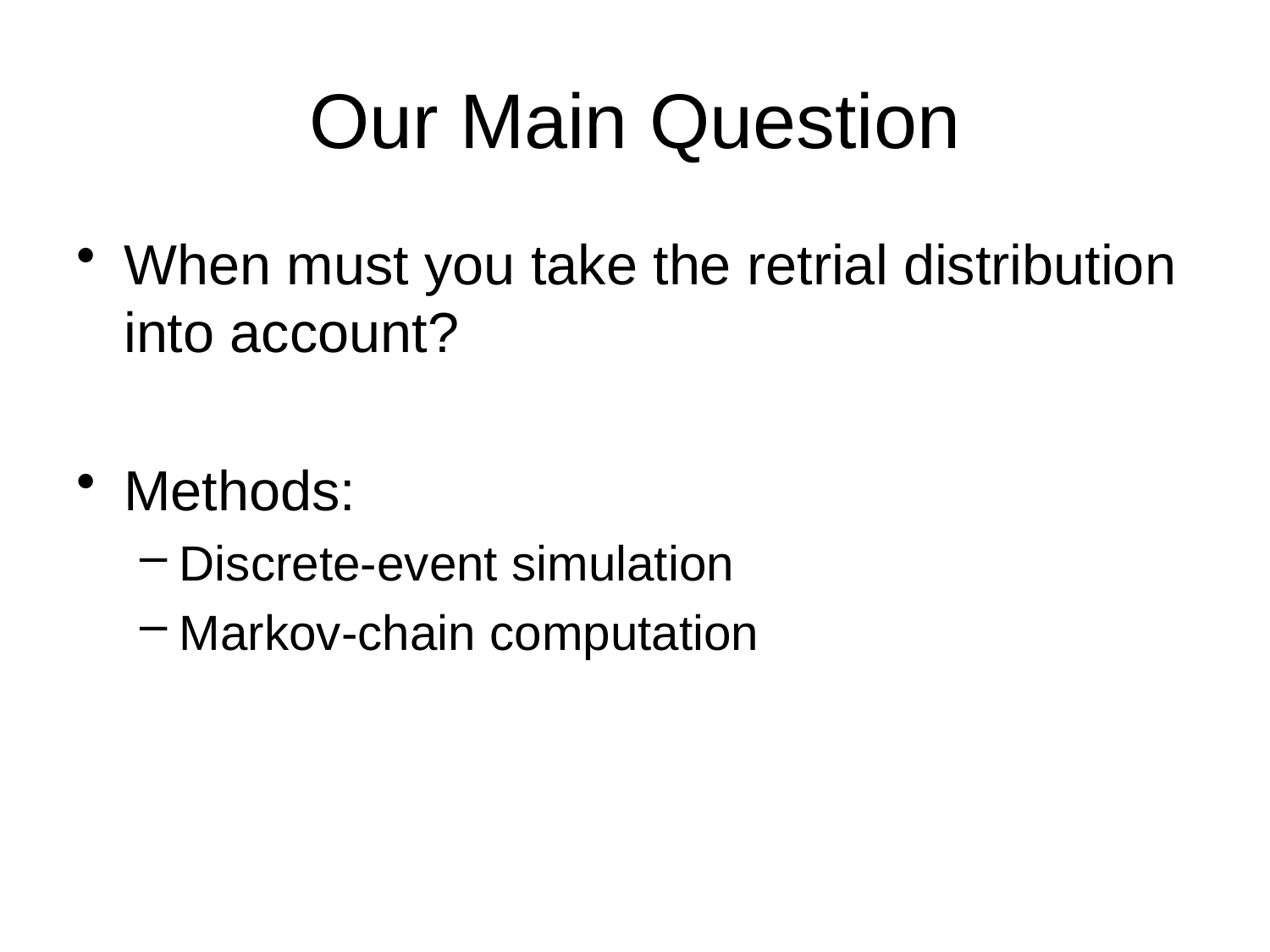

# Our Main Question
When must you take the retrial distribution into account?

Methods:
Discrete-event simulation
Markov-chain computation